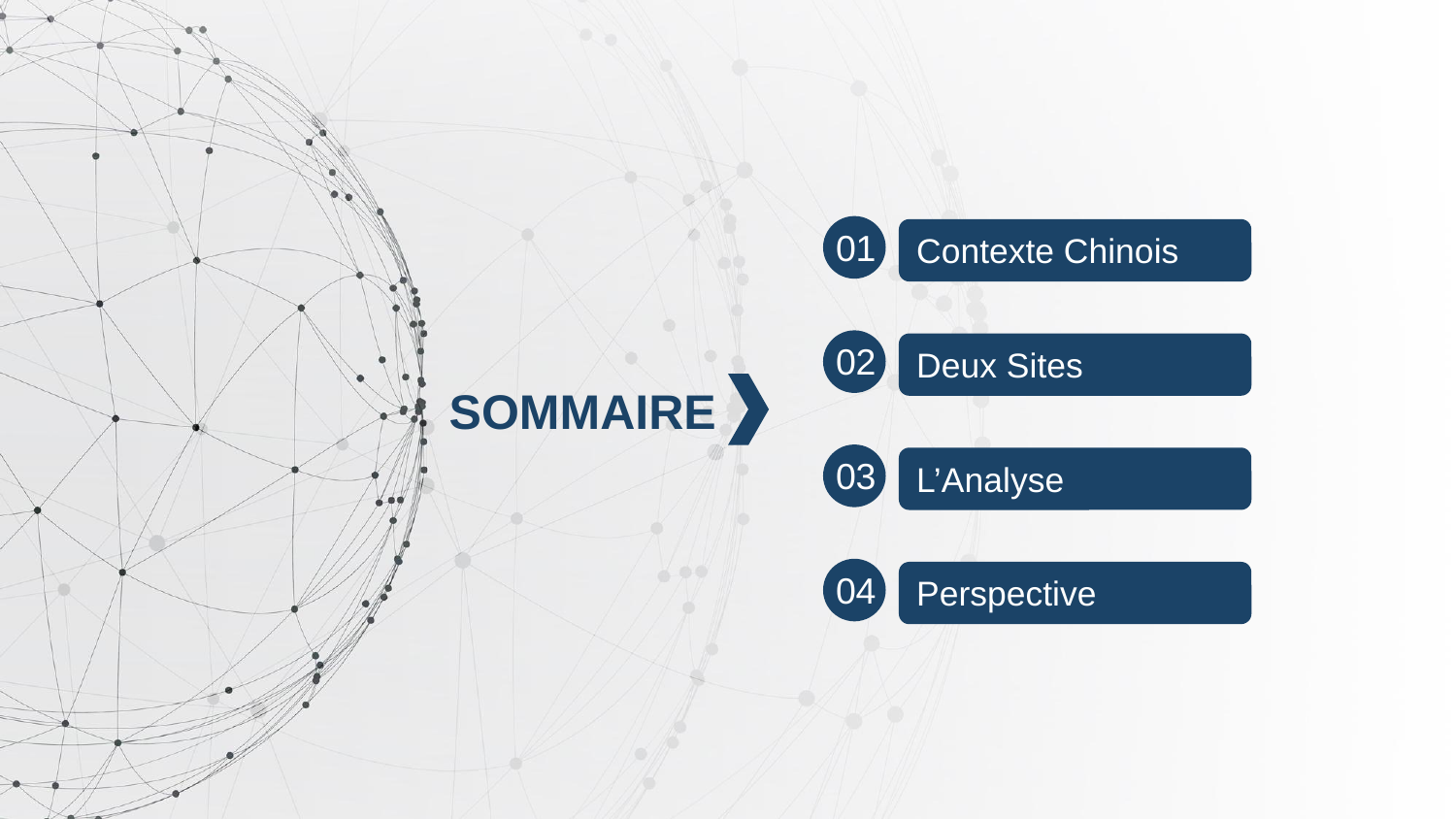

01
Contexte Chinois

02
Deux Sites
SOMMAIRE

03
L’Analyse

04
Perspective